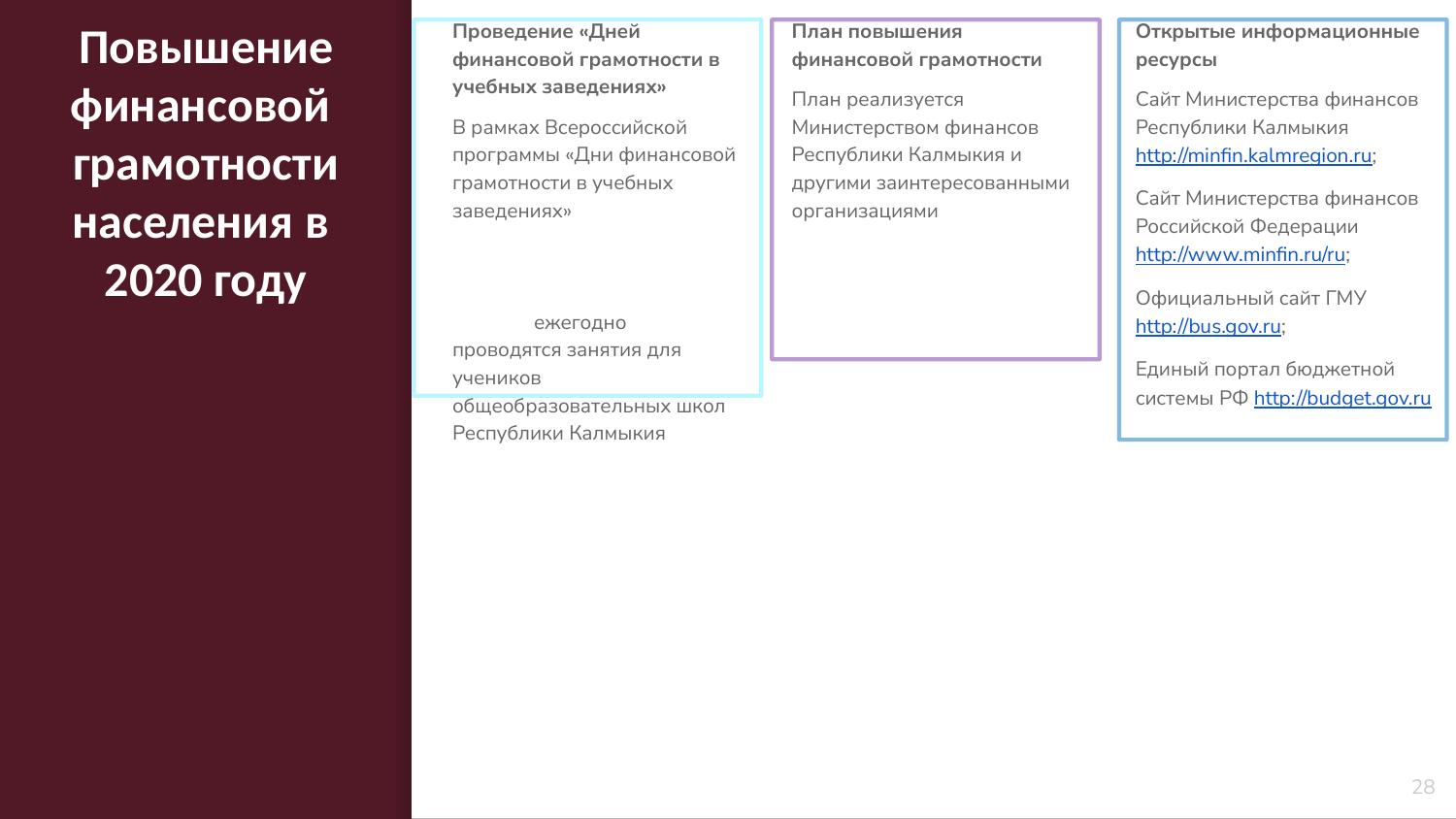

# Повышение финансовой  грамотности населения в 2020 году
План повышения финансовой грамотности
План реализуется Министерством финансов Республики Калмыкия и другими заинтересованными организациями

Открытые информационные ресурсы
Сайт Министерства финансов Республики Калмыкия http://minfin.kalmregion.ru;
Сайт Министерства финансов Российской Федерации http://www.minfin.ru/ru;
Официальный сайт ГМУ http://bus.gov.ru;
Единый портал бюджетной системы РФ http://budget.gov.ru

Проведение «Дней финансовой грамотности в учебных заведениях»
В рамках Всероссийской программы «Дни финансовой грамотности в учебных заведениях»                                                                                                                                                                                                                             ежегодно проводятся занятия для учеников общеобразовательных школ Республики Калмыкия

28